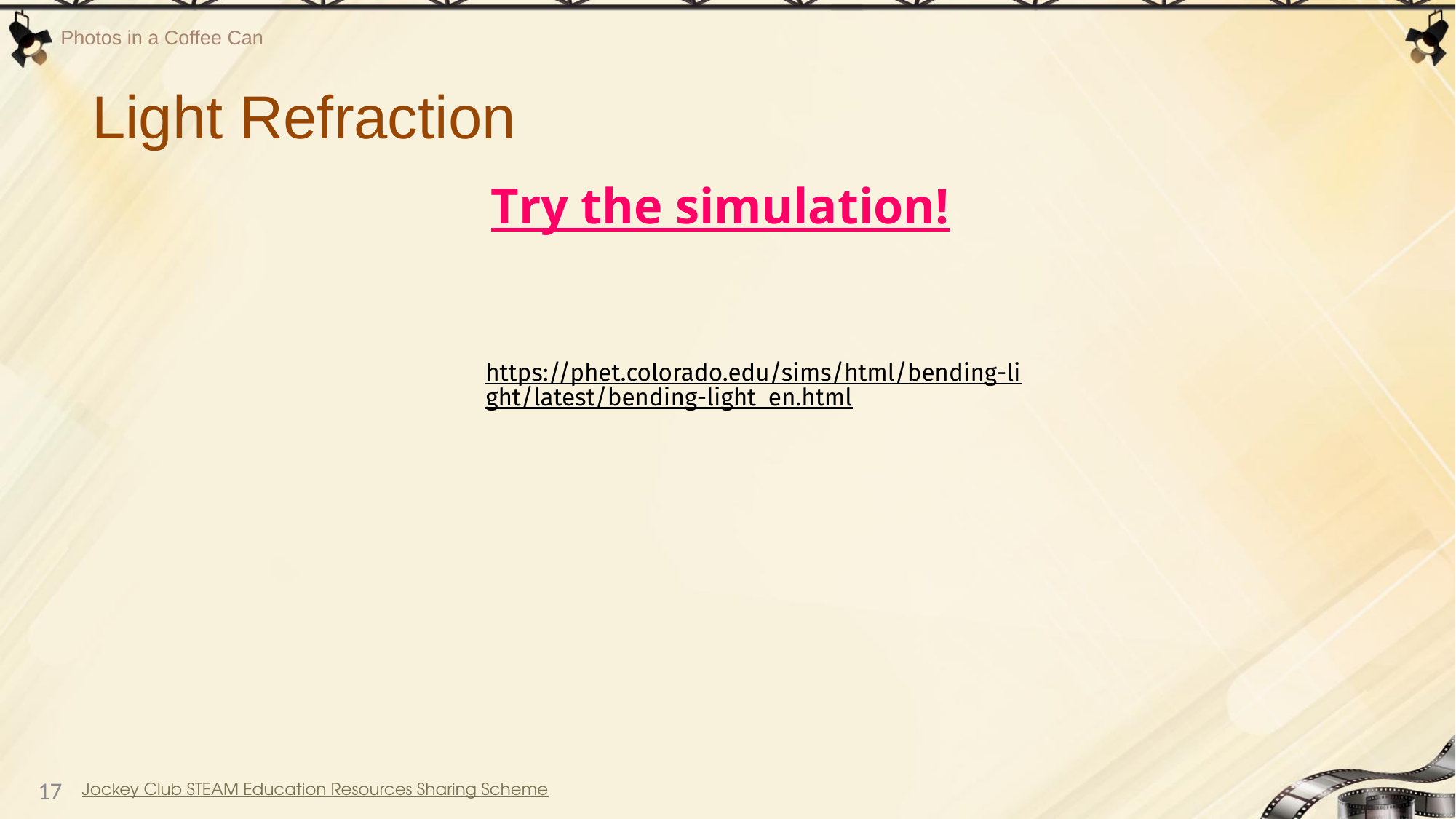

# Light Refraction
Try the simulation!
https://phet.colorado.edu/sims/html/bending-light/latest/bending-light_en.html
17